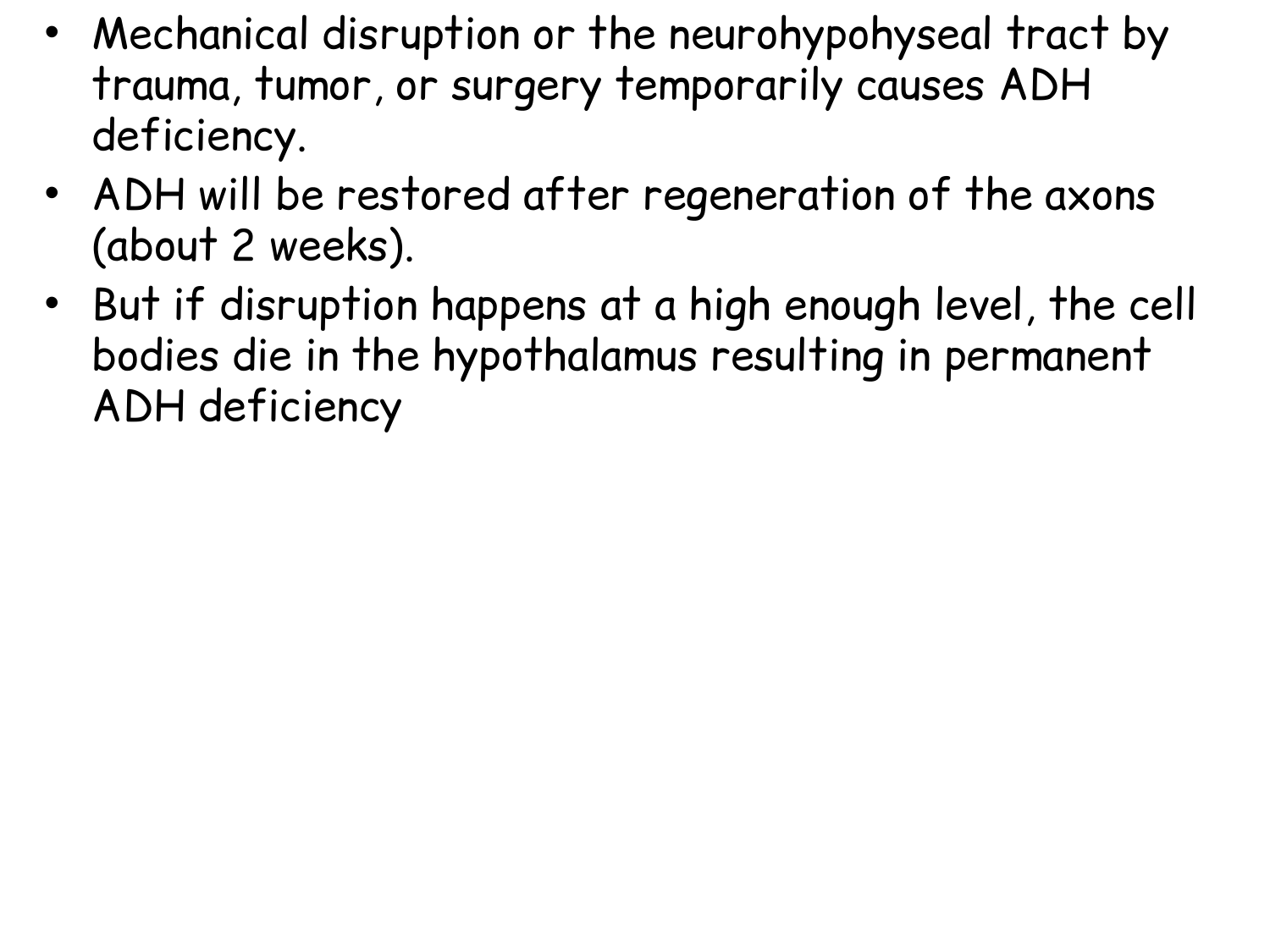

Mechanical disruption or the neurohypohyseal tract by trauma, tumor, or surgery temporarily causes ADH deficiency.
ADH will be restored after regeneration of the axons (about 2 weeks).
But if disruption happens at a high enough level, the cell bodies die in the hypothalamus resulting in permanent ADH deficiency